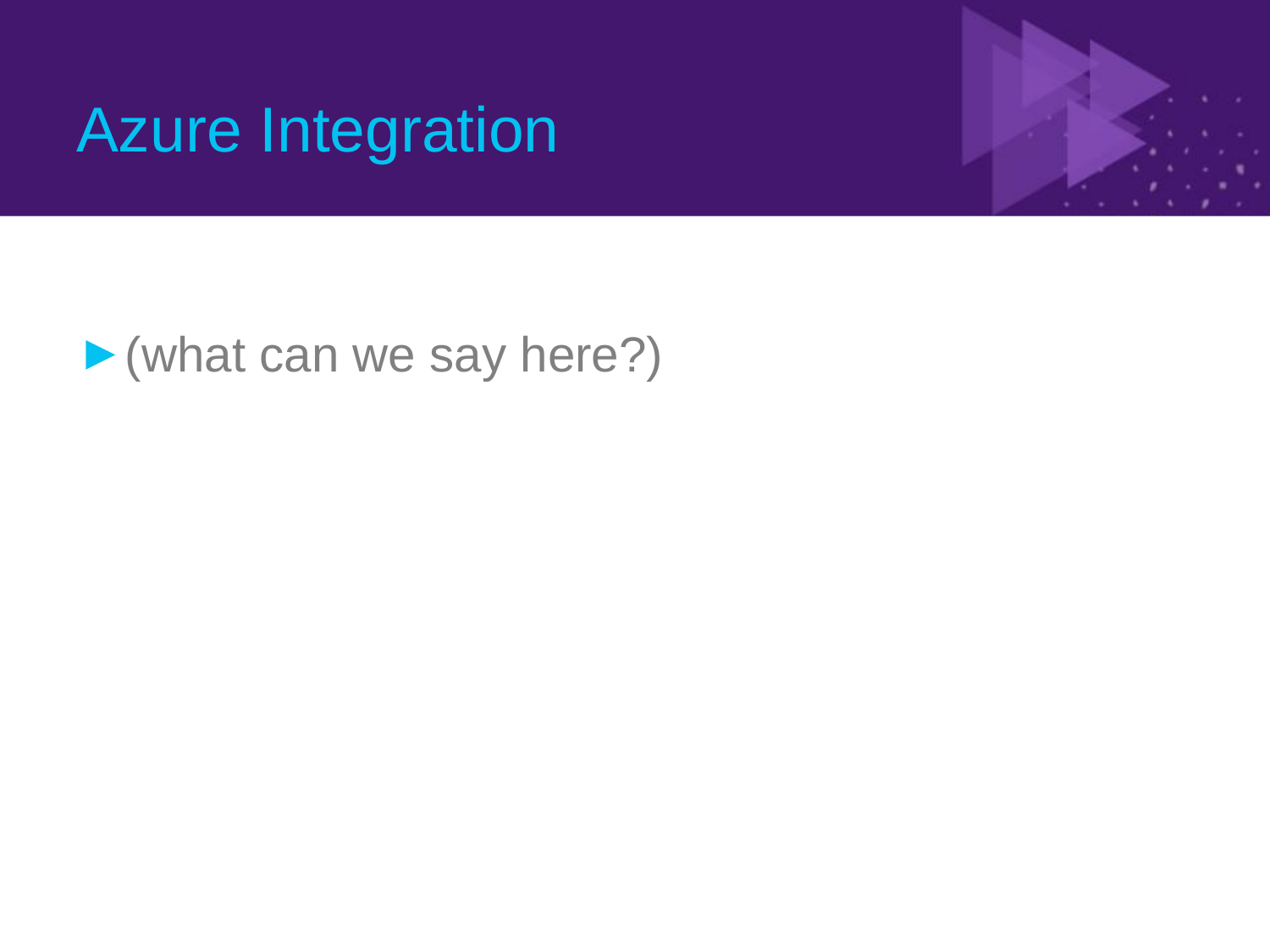

# Azure Integration
(what can we say here?)